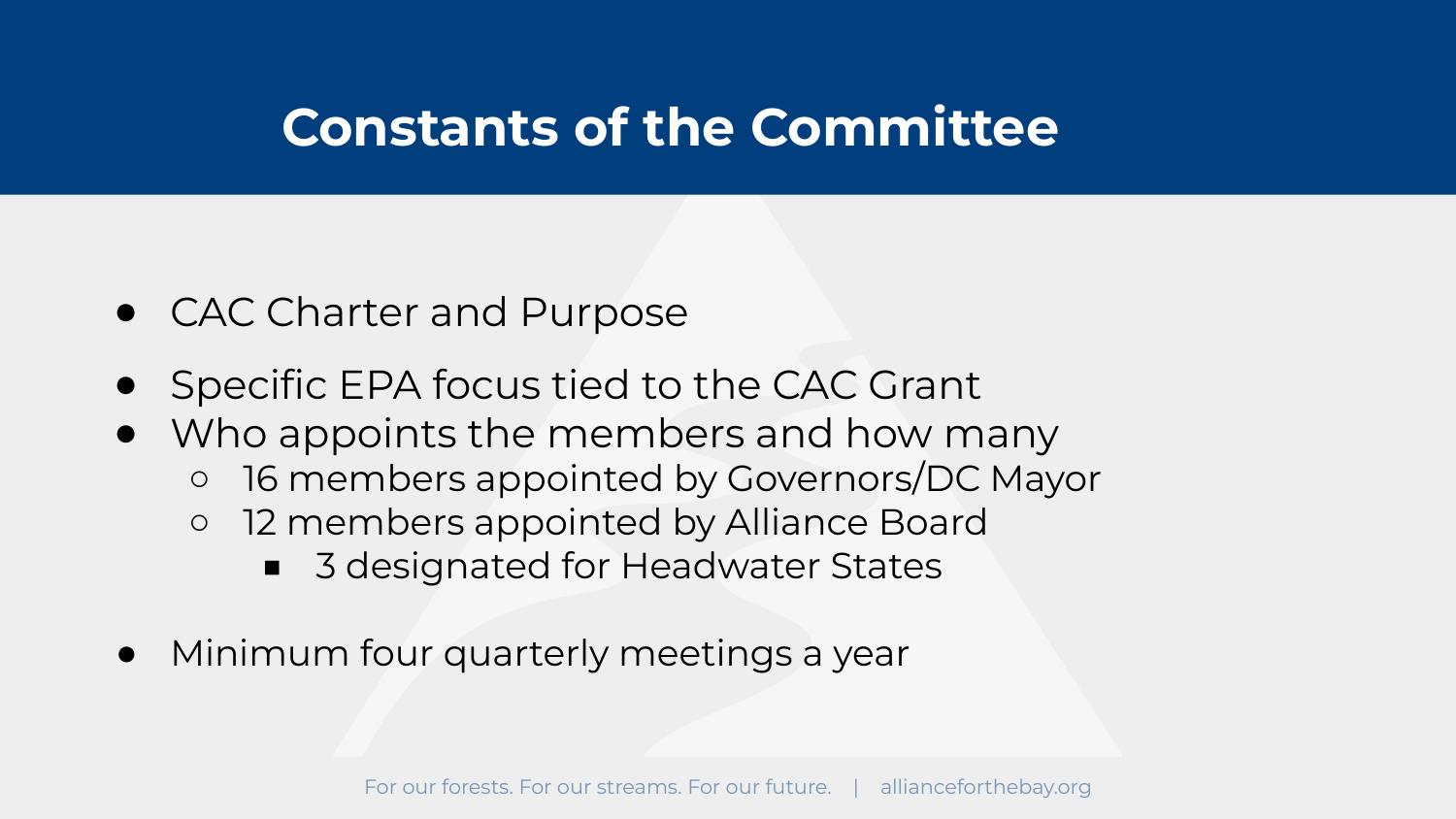

Constants of the Committee

CAC Charter and Purpose
Specific EPA focus tied to the CAC Grant
Who appoints the members and how many
16 members appointed by Governors/DC Mayor
12 members appointed by Alliance Board
3 designated for Headwater States

Minimum four quarterly meetings a year